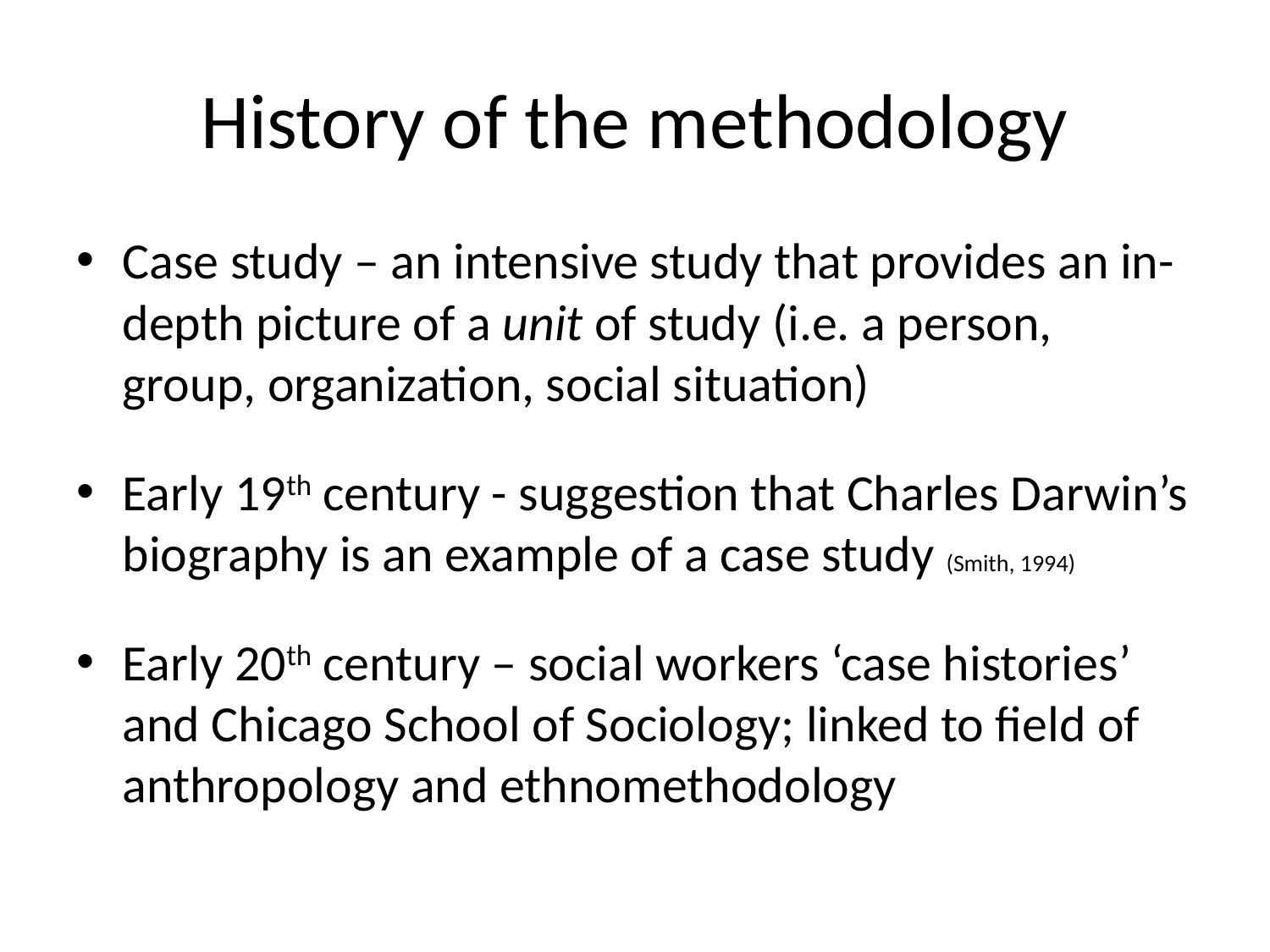

# History of the methodology
Case study – an intensive study that provides an in-depth picture of a unit of study (i.e. a person, group, organization, social situation)
Early 19th century - suggestion that Charles Darwin’s biography is an example of a case study (Smith, 1994)
Early 20th century – social workers ‘case histories’ and Chicago School of Sociology; linked to field of  anthropology and ethnomethodology